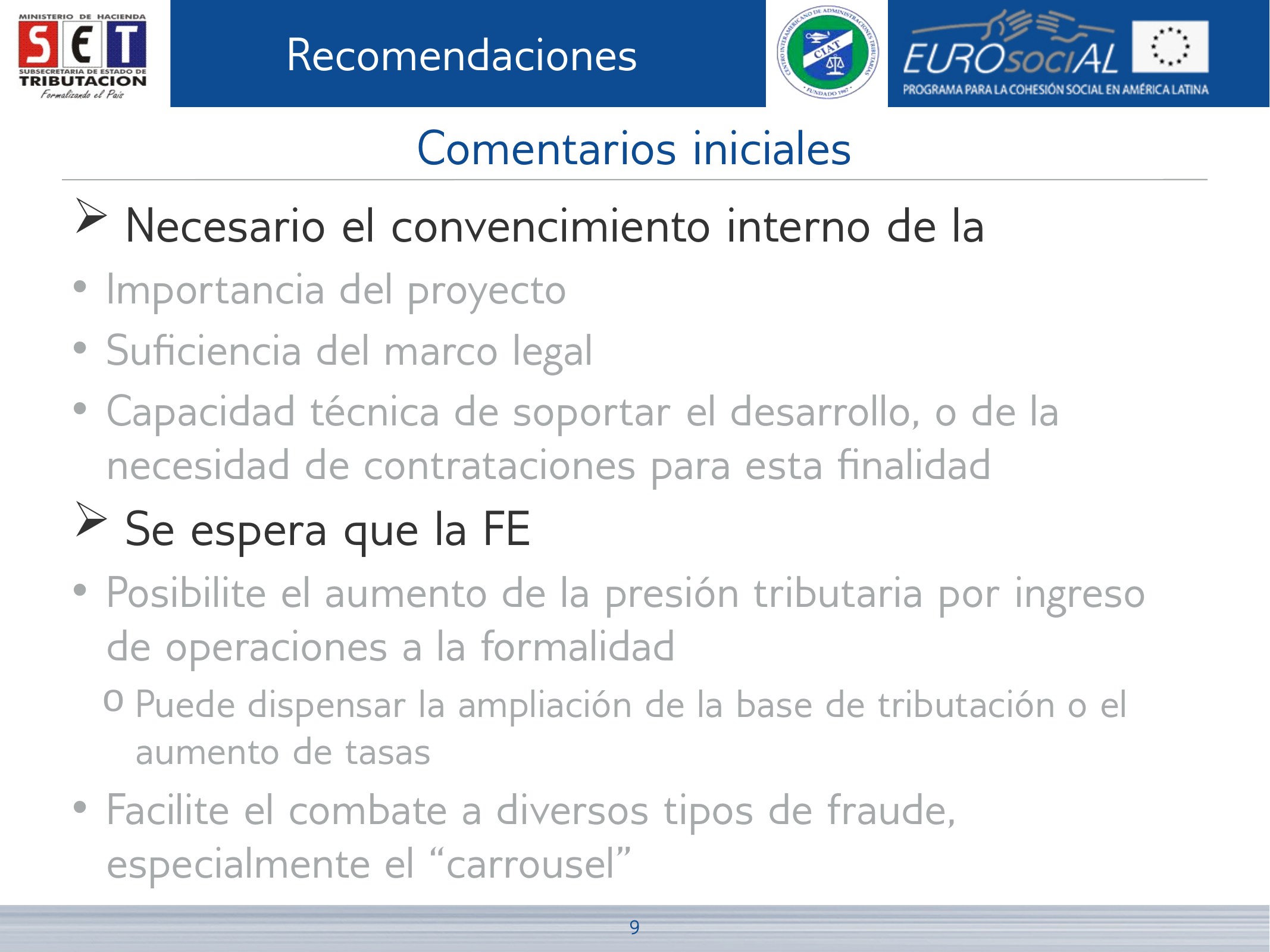

Recomendaciones
# Comentarios iniciales
Necesario el convencimiento interno de la
Importancia del proyecto
Suficiencia del marco legal
Capacidad técnica de soportar el desarrollo, o de la necesidad de contrataciones para esta finalidad
Se espera que la FE
Posibilite el aumento de la presión tributaria por ingreso de operaciones a la formalidad
Puede dispensar la ampliación de la base de tributación o el aumento de tasas
Facilite el combate a diversos tipos de fraude, especialmente el “carrousel”
9